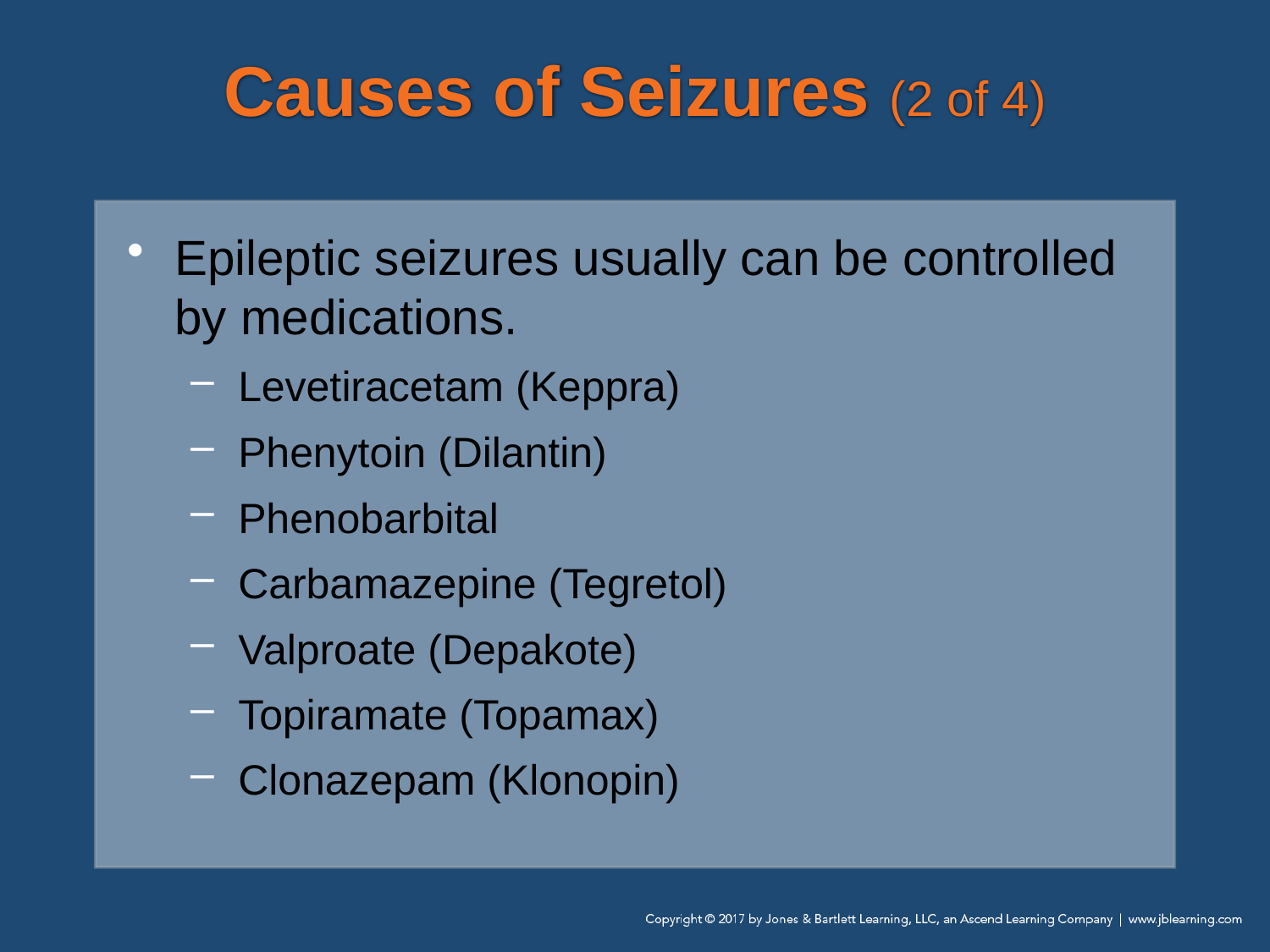

# Causes of Seizures (2 of 4)
Epileptic seizures usually can be controlled by medications.
Levetiracetam (Keppra)
Phenytoin (Dilantin)
Phenobarbital
Carbamazepine (Tegretol)
Valproate (Depakote)
Topiramate (Topamax)
Clonazepam (Klonopin)